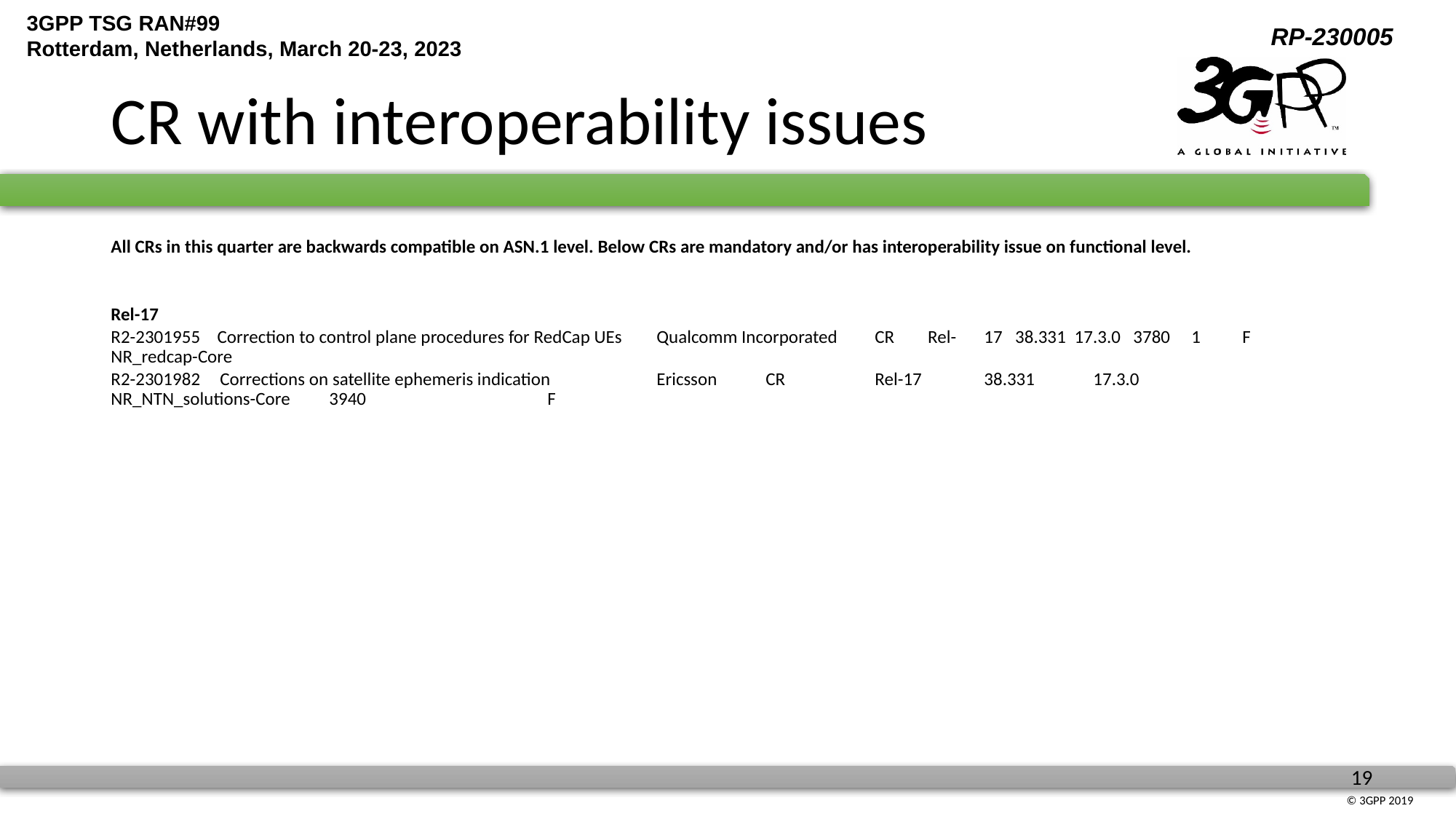

# CR with interoperability issues
All CRs in this quarter are backwards compatible on ASN.1 level. Below CRs are mandatory and/or has interoperability issue on functional level.

Rel-17
R2-2301955    Correction to control plane procedures for RedCap UEs    	Qualcomm Incorporated 	CR        Rel- 	17   38.331  17.3.0   3780     1          F          NR_redcap-Core
R2-2301982	Corrections on satellite ephemeris indication	Ericsson	CR	Rel-17	38.331	17.3.0	NR_NTN_solutions-Core	3940		F